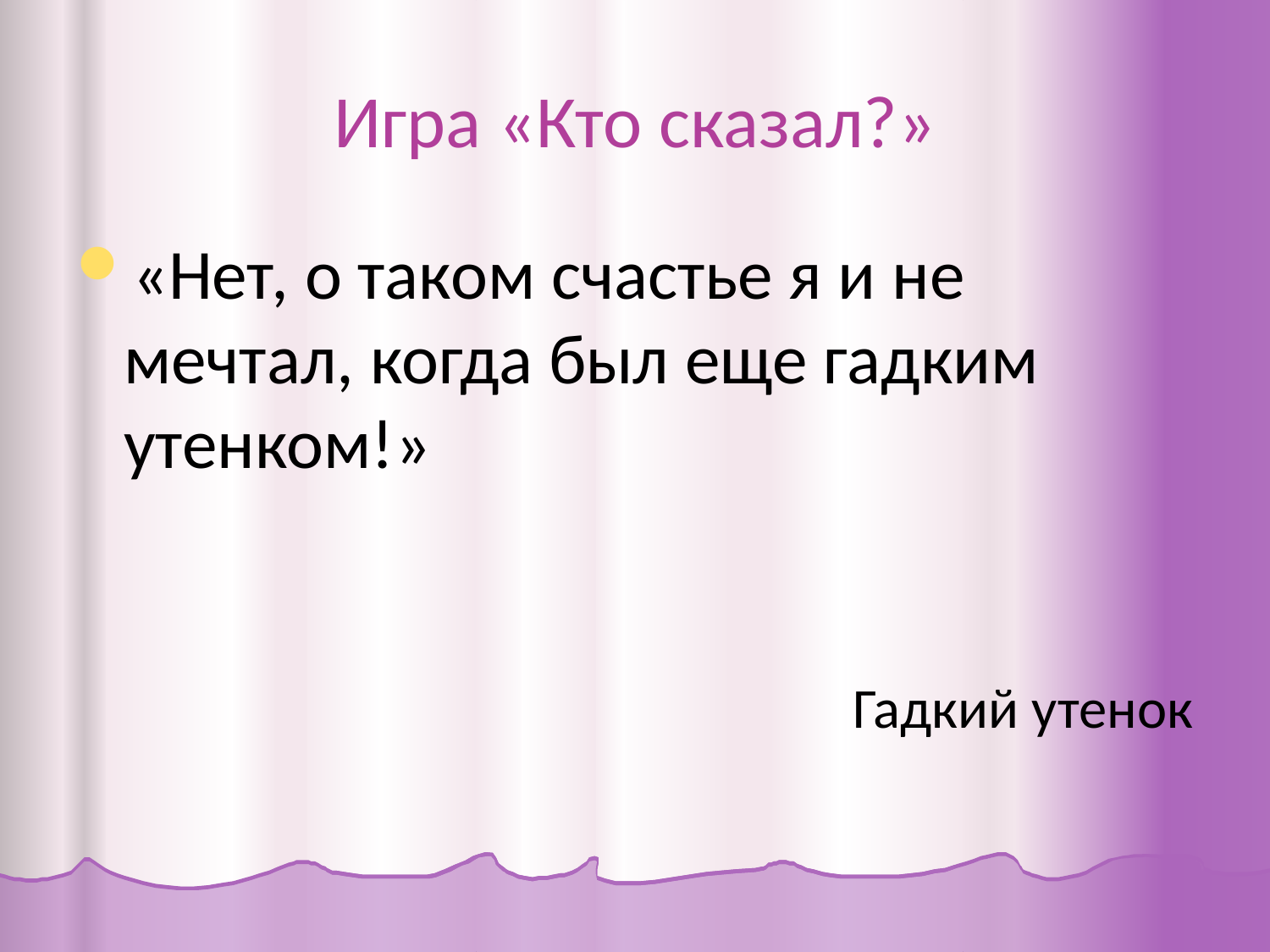

# Игра «Кто сказал?»
«Нет, о таком счастье я и не мечтал, когда был еще гадким утенком!»

Гадкий утенок